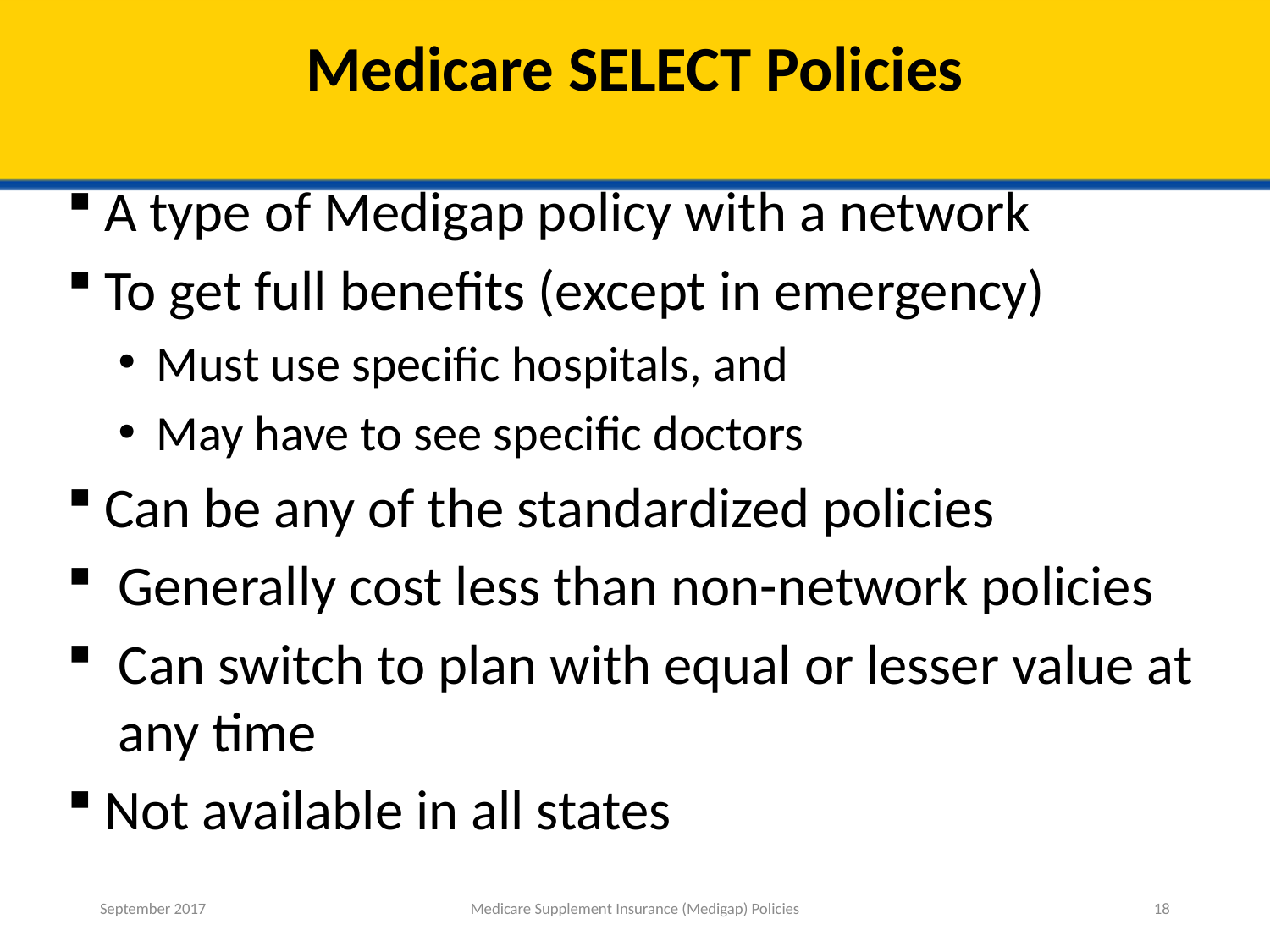

# Medicare SELECT Policies
A type of Medigap policy with a network
To get full benefits (except in emergency)
Must use specific hospitals, and
May have to see specific doctors
Can be any of the standardized policies
Generally cost less than non-network policies
Can switch to plan with equal or lesser value at any time
Not available in all states
September 2017
Medicare Supplement Insurance (Medigap) Policies
18